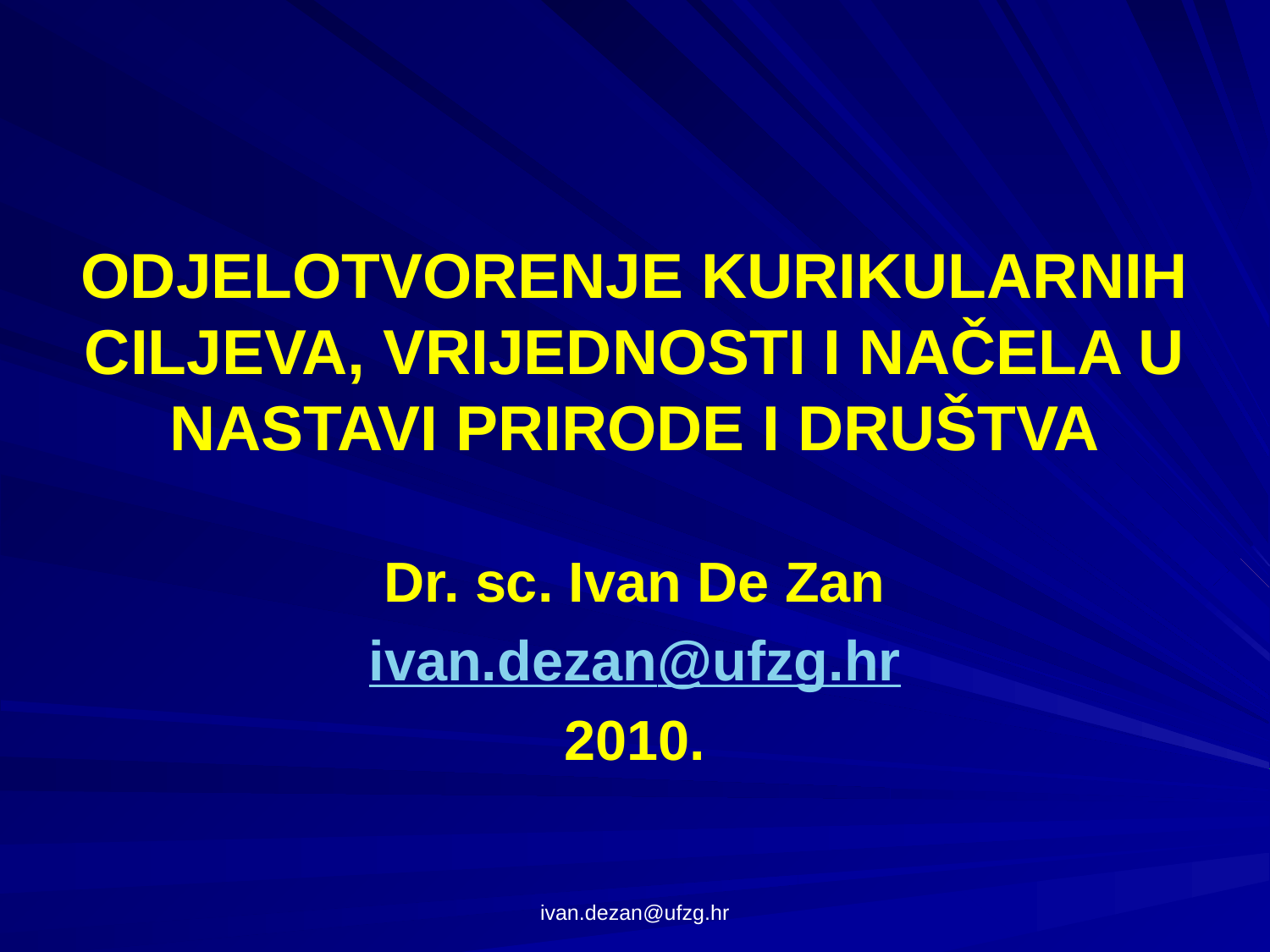

# ODJELOTVORENJE KURIKULARNIH CILJEVA, VRIJEDNOSTI I NAČELA U NASTAVI PRIRODE I DRUŠTVA
Dr. sc. Ivan De Zan
ivan.dezan@ufzg.hr
2010.
ivan.dezan@ufzg.hr